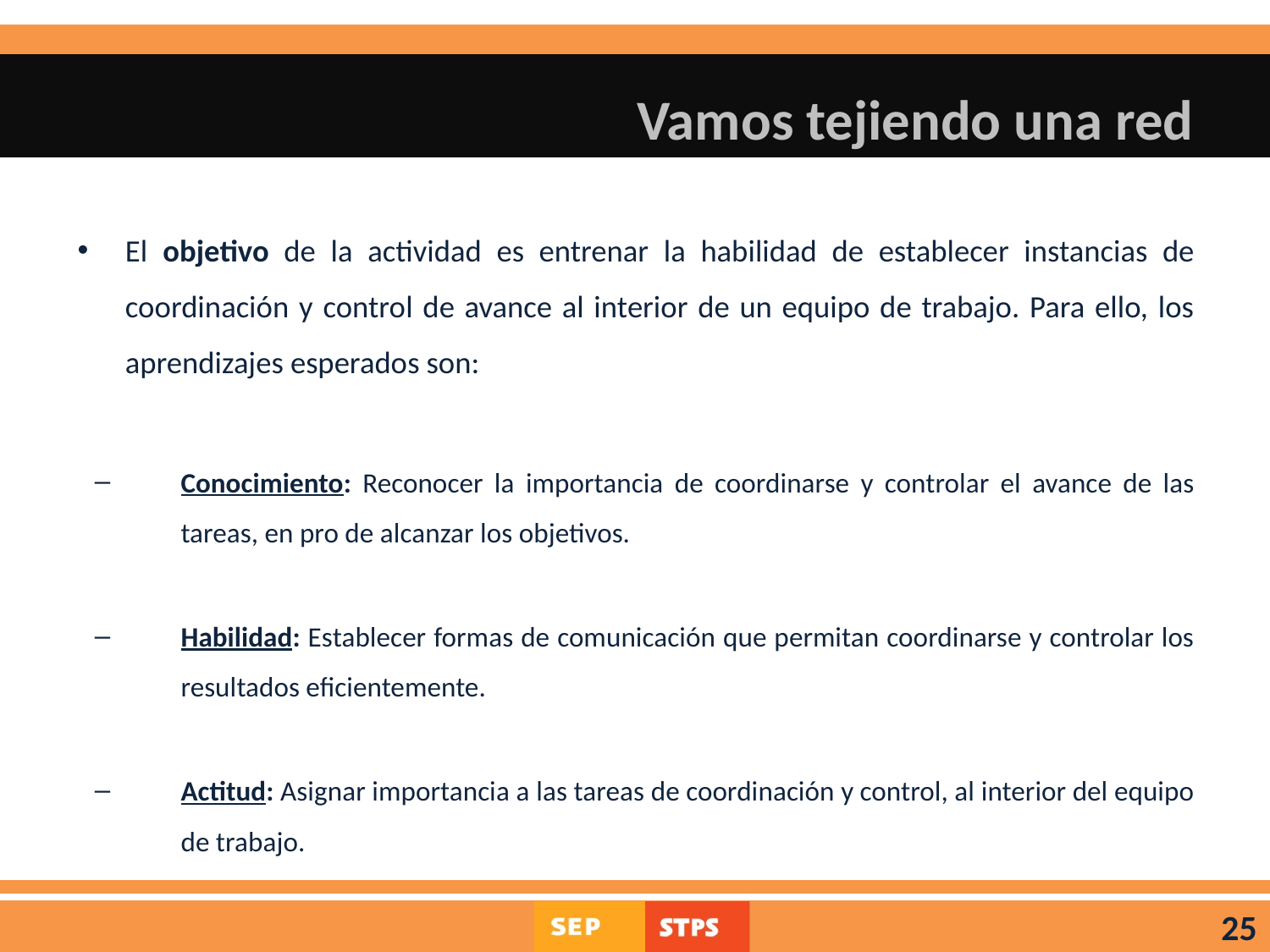

# Vamos tejiendo una red
El objetivo de la actividad es entrenar la habilidad de establecer instancias de coordinación y control de avance al interior de un equipo de trabajo. Para ello, los aprendizajes esperados son:

Conocimiento: Reconocer la importancia de coordinarse y controlar el avance de las tareas, en pro de alcanzar los objetivos.

Habilidad: Establecer formas de comunicación que permitan coordinarse y controlar los resultados eficientemente.

Actitud: Asignar importancia a las tareas de coordinación y control, al interior del equipo de trabajo.

25